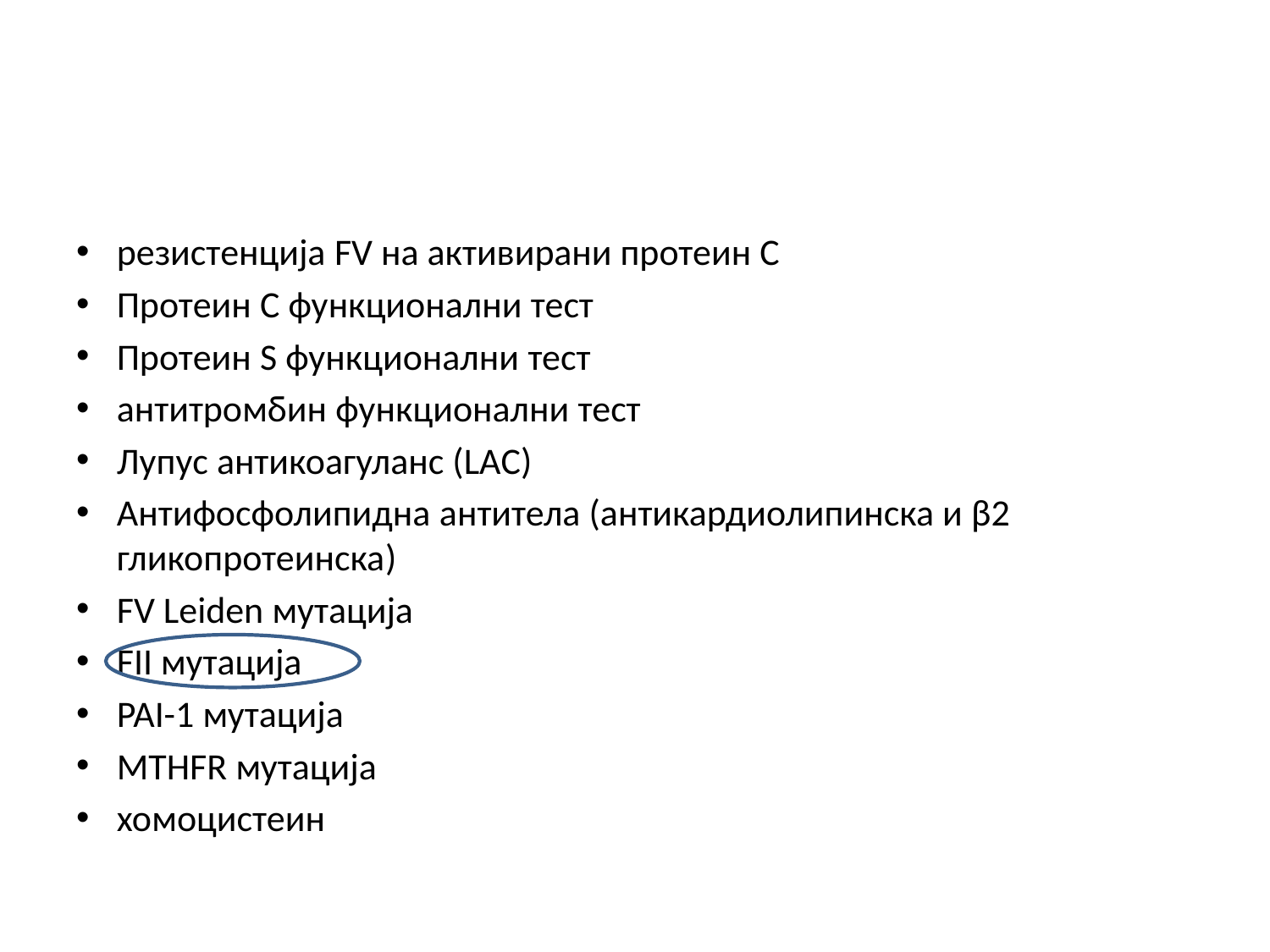

#
резистенција FV на активирани протеин С
Протеин C функционални тест
Протеин S функционални тест
антитромбин функционални тест
Лупус антикоагуланс (LAC)
Антифосфолипидна антитела (антикардиолипинска и β2 гликопротеинска)
FV Leiden мутација
FII мутација
PAI-1 мутација
MTHFR мутација
хомоцистеин